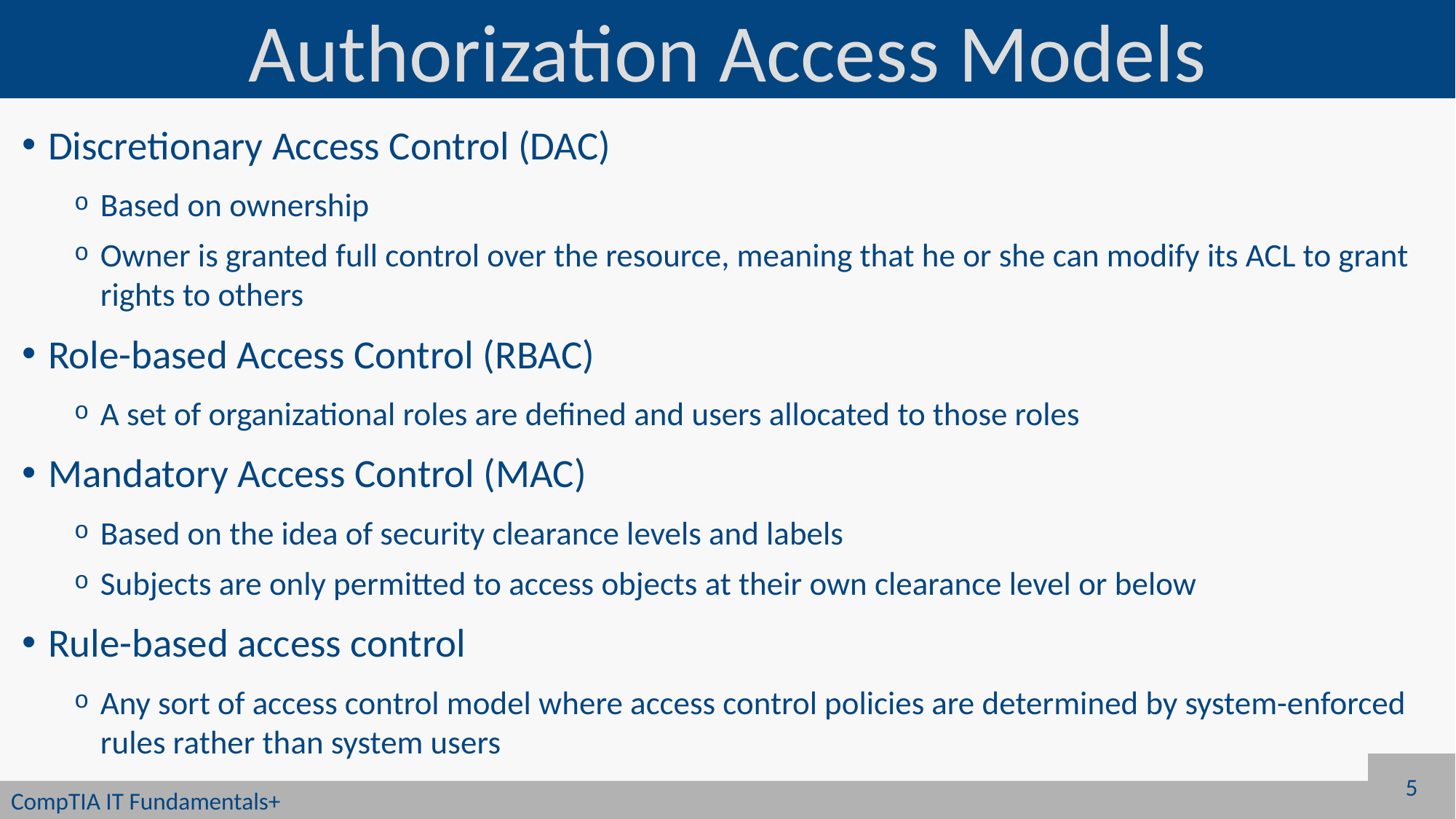

# Authorization Access Models
Discretionary Access Control (DAC)
Based on ownership
Owner is granted full control over the resource, meaning that he or she can modify its ACL to grant rights to others
Role-based Access Control (RBAC)
A set of organizational roles are defined and users allocated to those roles
Mandatory Access Control (MAC)
Based on the idea of security clearance levels and labels
Subjects are only permitted to access objects at their own clearance level or below
Rule-based access control
Any sort of access control model where access control policies are determined by system-enforced rules rather than system users
5
CompTIA IT Fundamentals+